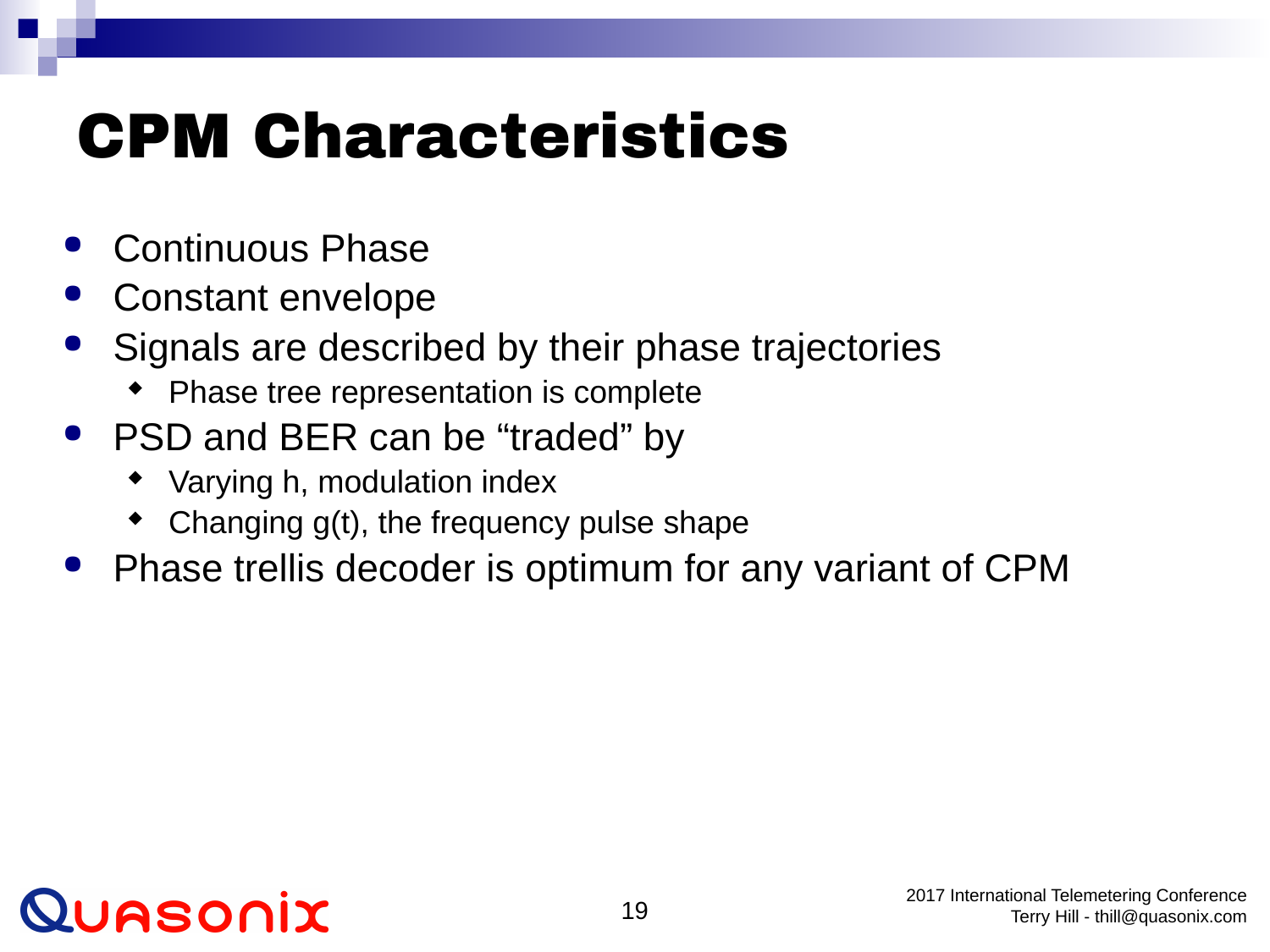

# CPM Characteristics
Continuous Phase
Constant envelope
Signals are described by their phase trajectories
Phase tree representation is complete
PSD and BER can be “traded” by
Varying h, modulation index
Changing g(t), the frequency pulse shape
Phase trellis decoder is optimum for any variant of CPM